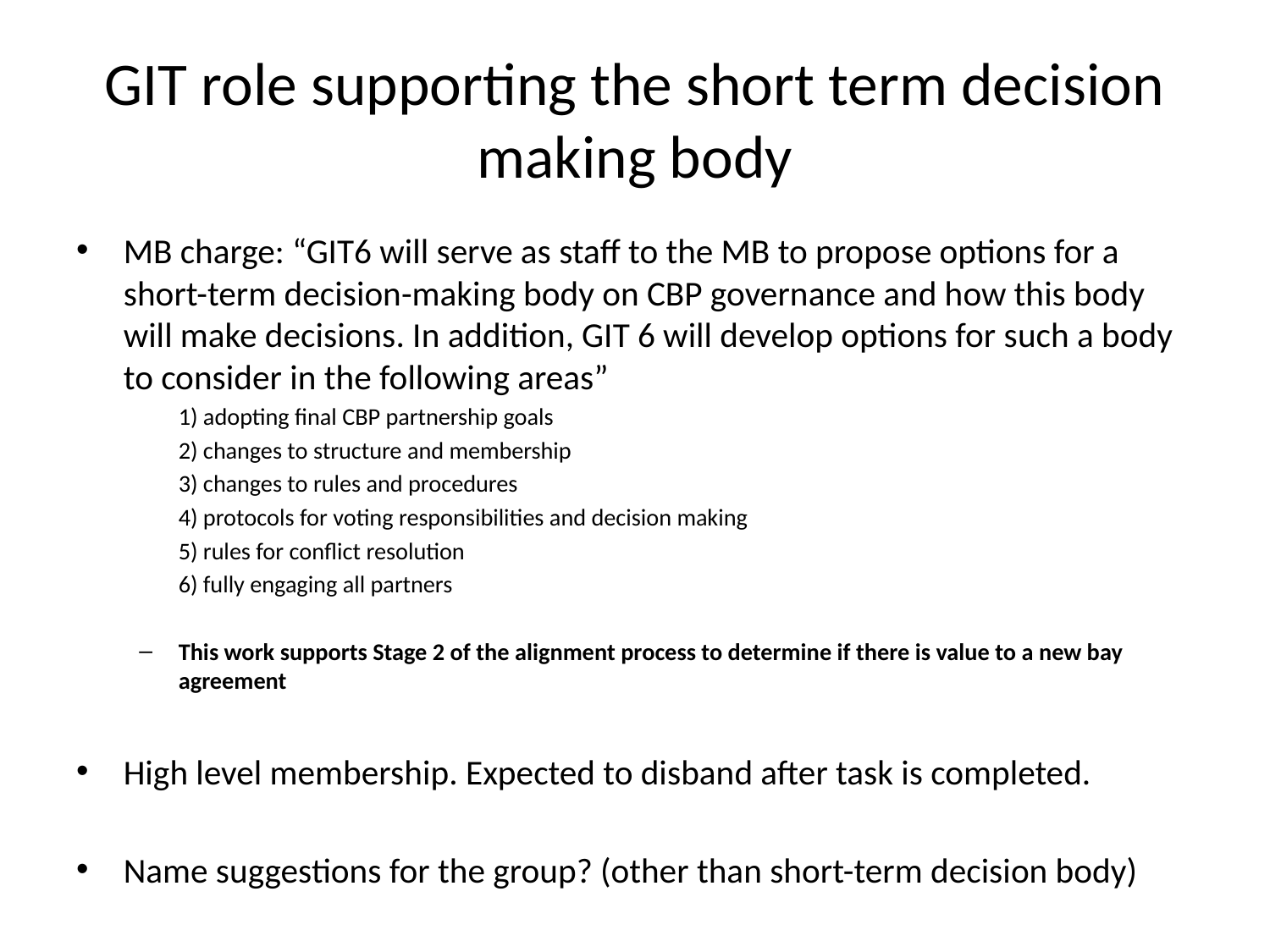

# GIT role supporting the short term decision making body
MB charge: “GIT6 will serve as staff to the MB to propose options for a short-term decision-making body on CBP governance and how this body will make decisions. In addition, GIT 6 will develop options for such a body to consider in the following areas”
	1) adopting final CBP partnership goals
	2) changes to structure and membership
	3) changes to rules and procedures
	4) protocols for voting responsibilities and decision making
	5) rules for conflict resolution
	6) fully engaging all partners

This work supports Stage 2 of the alignment process to determine if there is value to a new bay agreement

High level membership. Expected to disband after task is completed.

Name suggestions for the group? (other than short-term decision body)